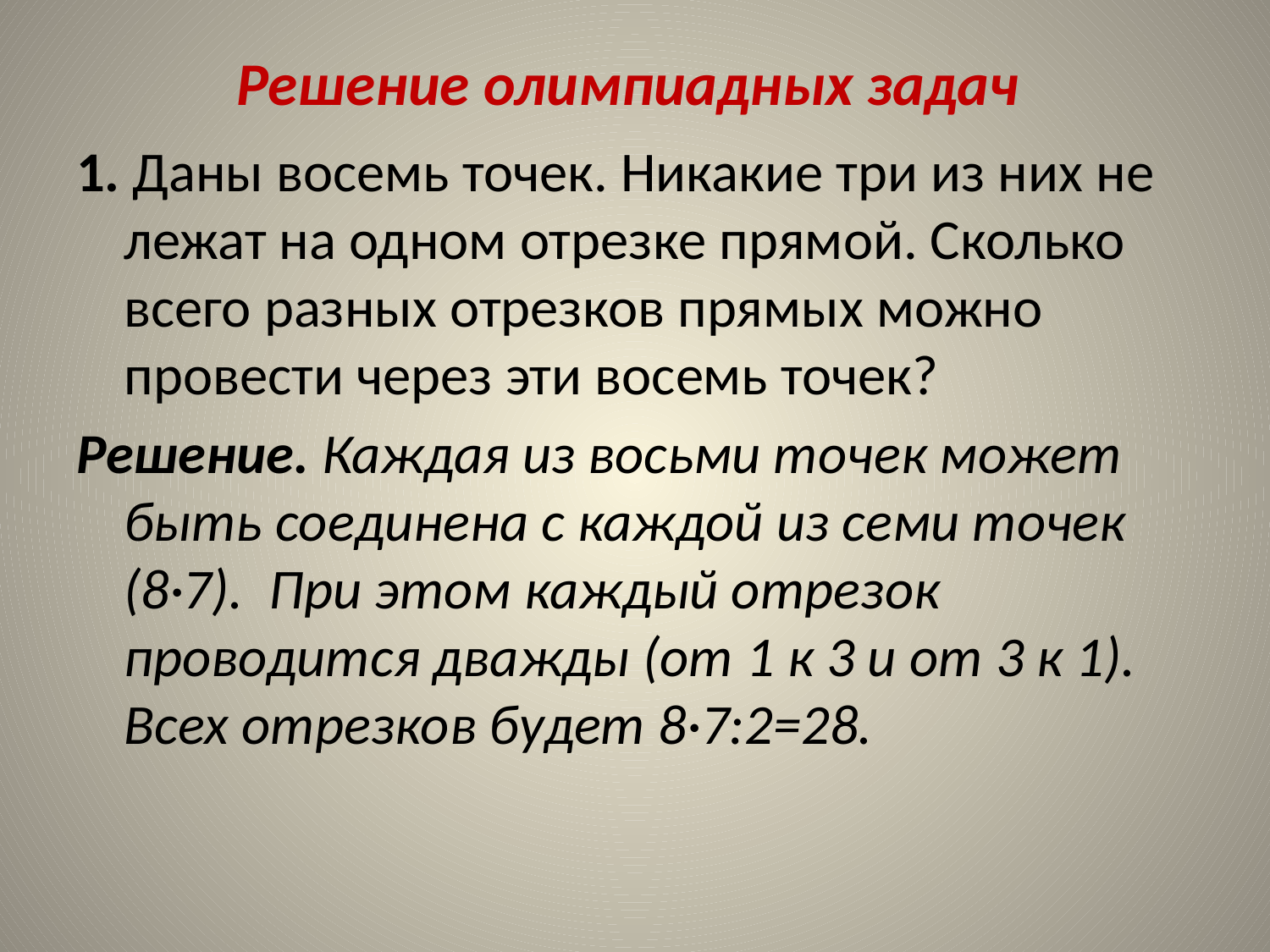

# Решение олимпиадных задач
1. Даны восемь точек. Никакие три из них не лежат на одном отрезке прямой. Сколько всего разных отрезков прямых можно провести через эти восемь точек?
Решение. Каждая из восьми точек может быть соединена с каждой из семи точек  (8·7).  При этом каждый отрезок проводится дважды (от 1 к 3 и от 3 к 1). Всех отрезков будет 8·7:2=28.